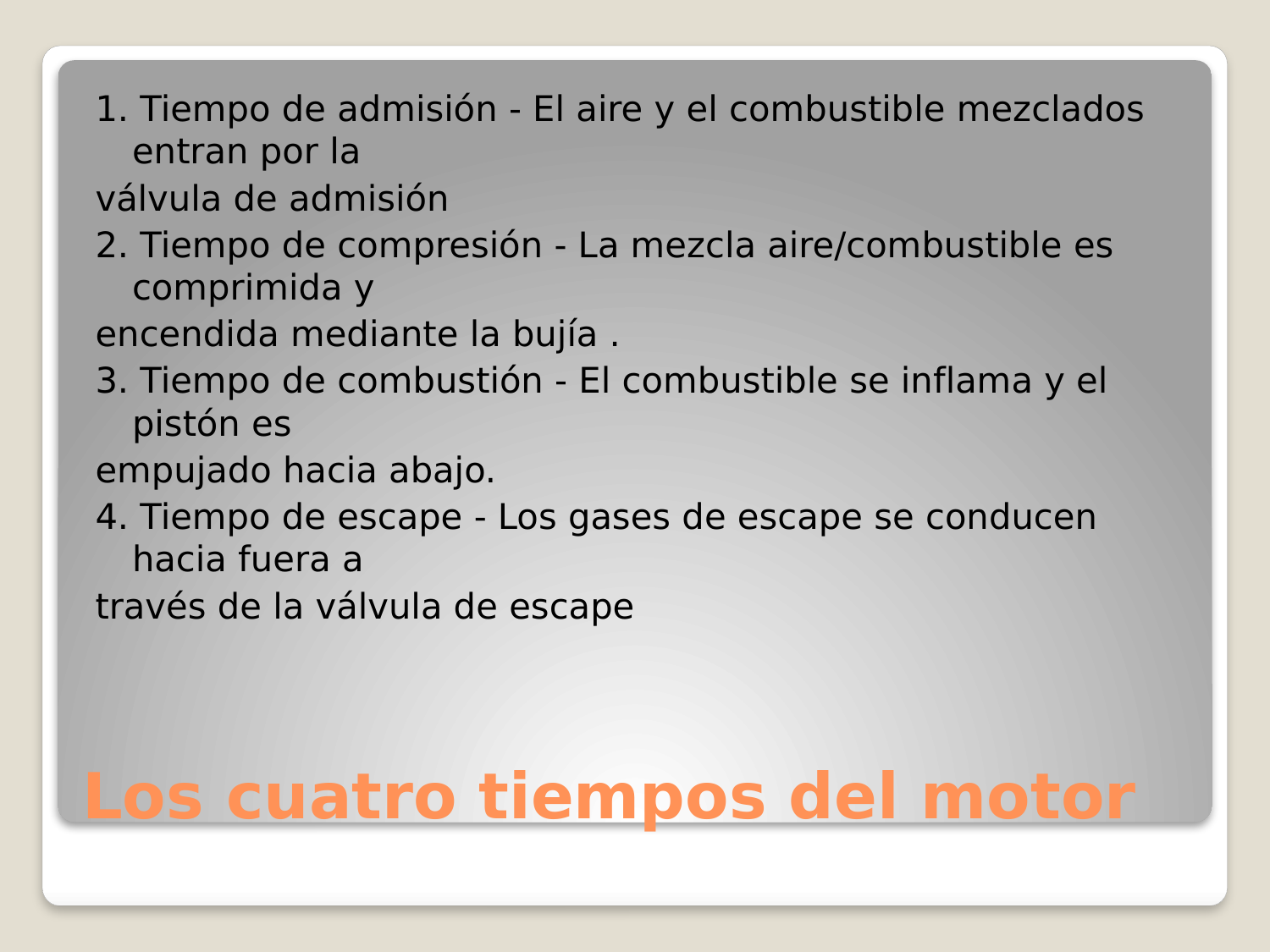

1. Tiempo de admisión - El aire y el combustible mezclados entran por la
válvula de admisión
2. Tiempo de compresión - La mezcla aire/combustible es comprimida y
encendida mediante la bujía .
3. Tiempo de combustión - El combustible se inflama y el pistón es
empujado hacia abajo.
4. Tiempo de escape - Los gases de escape se conducen hacia fuera a
través de la válvula de escape
# Los cuatro tiempos del motor